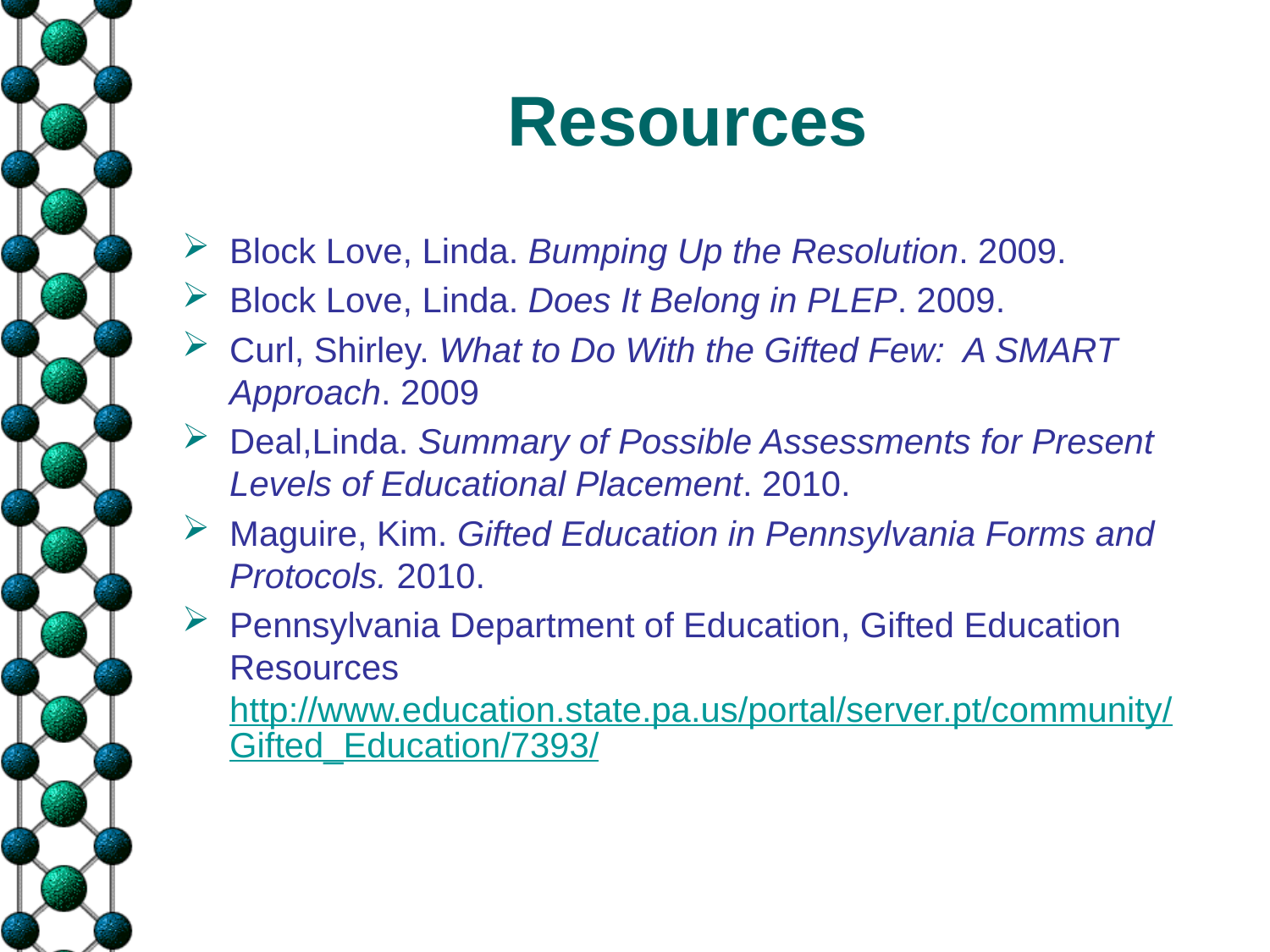

# Resources
Block Love, Linda. Bumping Up the Resolution. 2009.
Block Love, Linda. Does It Belong in PLEP. 2009.
Curl, Shirley. What to Do With the Gifted Few:  A SMART Approach. 2009
Deal,Linda. Summary of Possible Assessments for Present Levels of Educational Placement. 2010.
Maguire, Kim. Gifted Education in Pennsylvania Forms and Protocols. 2010.
Pennsylvania Department of Education, Gifted Education Resourceshttp://www.education.state.pa.us/portal/server.pt/community/Gifted_Education/7393/